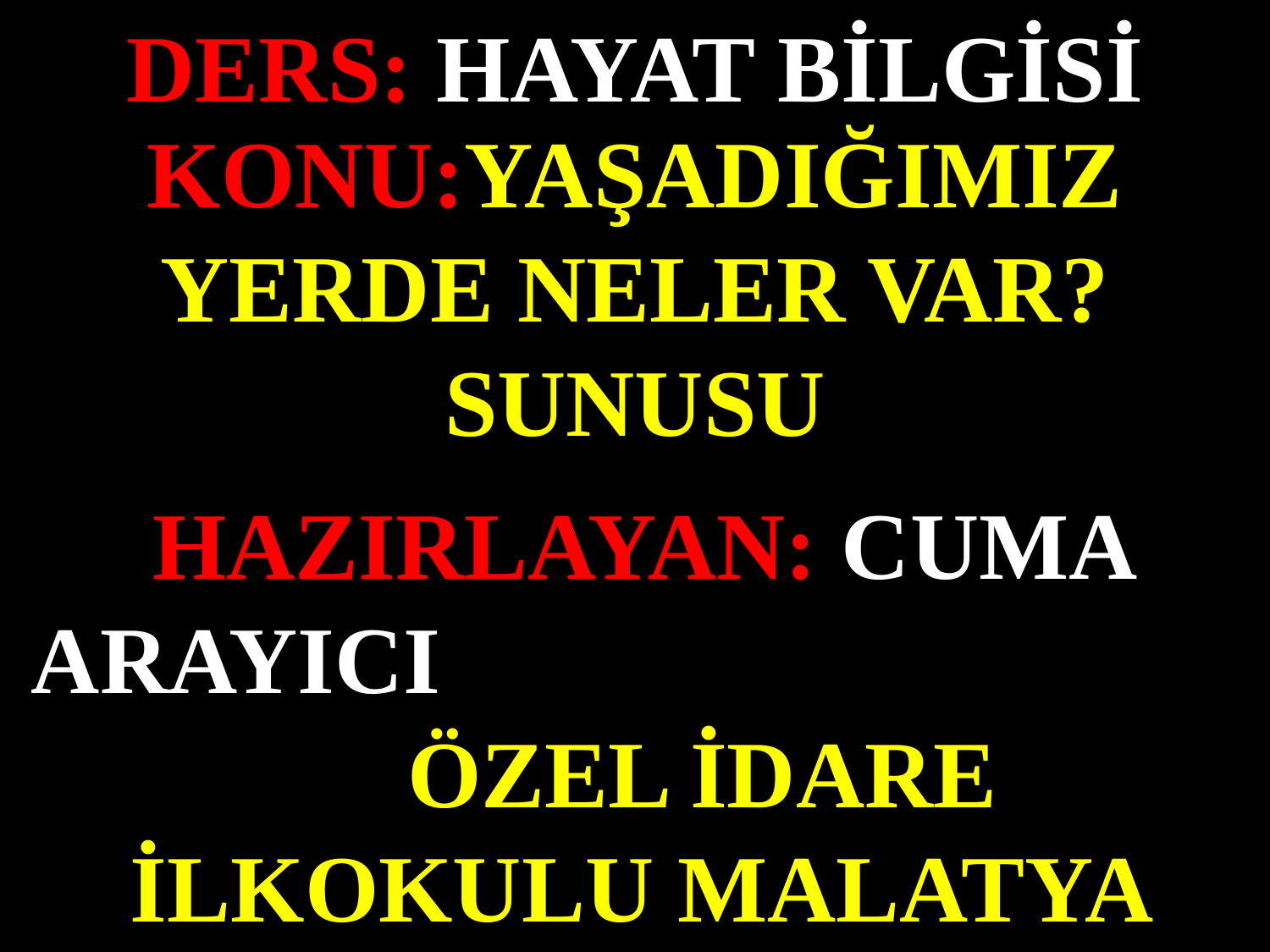

DERS: HAYAT BİLGİSİ
KONU:YAŞADIĞIMIZ YERDE NELER VAR? SUNUSU
#
HAZIRLAYAN: CUMA ARAYICI                                        ÖZEL İDARE İLKOKULU MALATYA